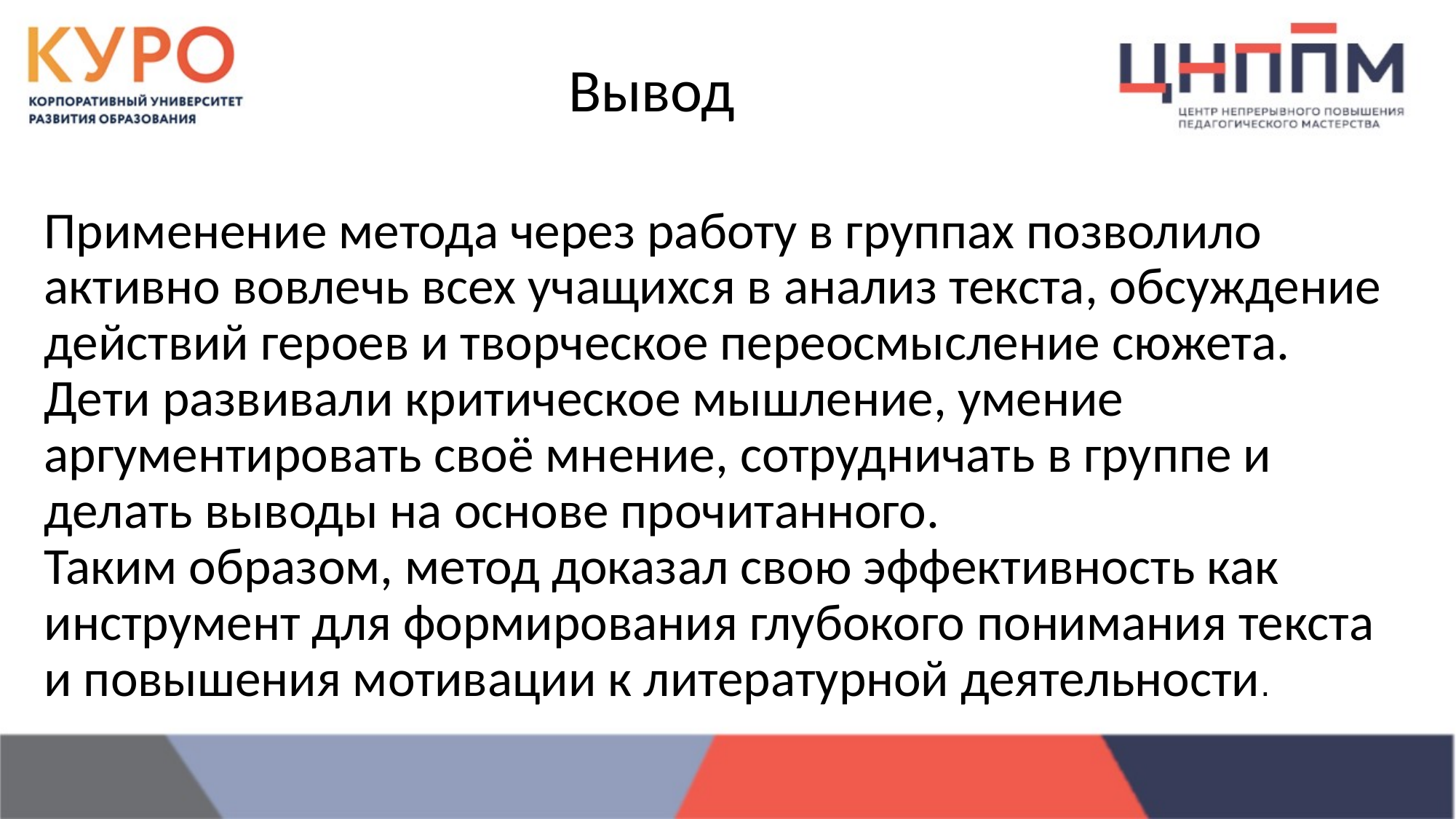

Вывод

Применение метода через работу в группах позволило активно вовлечь всех учащихся в анализ текста, обсуждение действий героев и творческое переосмысление сюжета. Дети развивали критическое мышление, умение аргументировать своё мнение, сотрудничать в группе и делать выводы на основе прочитанного.
Таким образом, метод доказал свою эффективность как инструмент для формирования глубокого понимания текста и повышения мотивации к литературной деятельности.